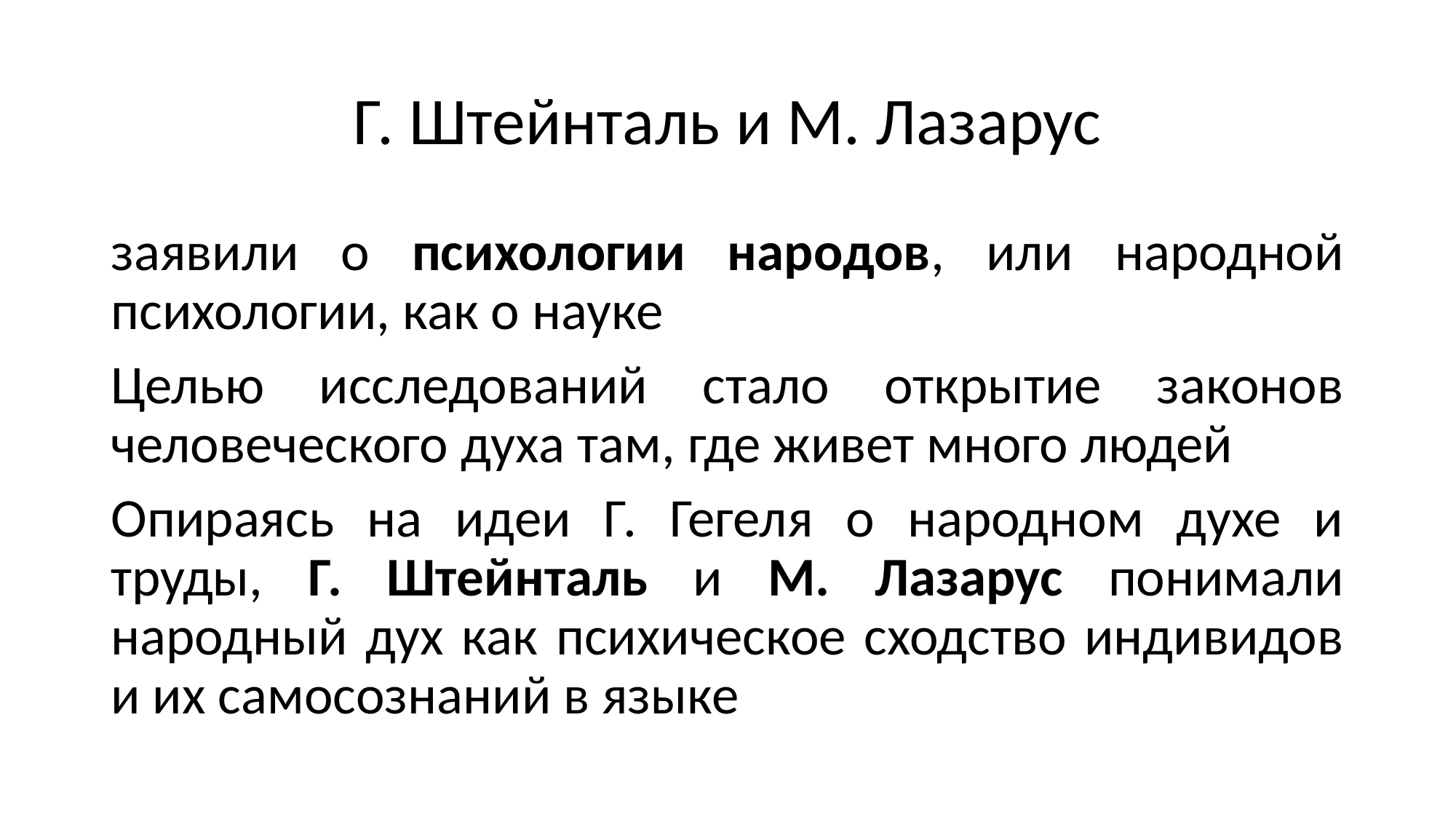

# Г. Штейнталь и М. Лазарус
заявили о психологии народов, или народной психологии, как о науке
Целью исследований стало открытие законов человеческого духа там, где живет много людей
Опираясь на идеи Г. Гегеля о народном духе и труды, Г. Штейнталь и М. Лазарус понимали народный дух как психическое сходство индивидов и их самосознаний в языке